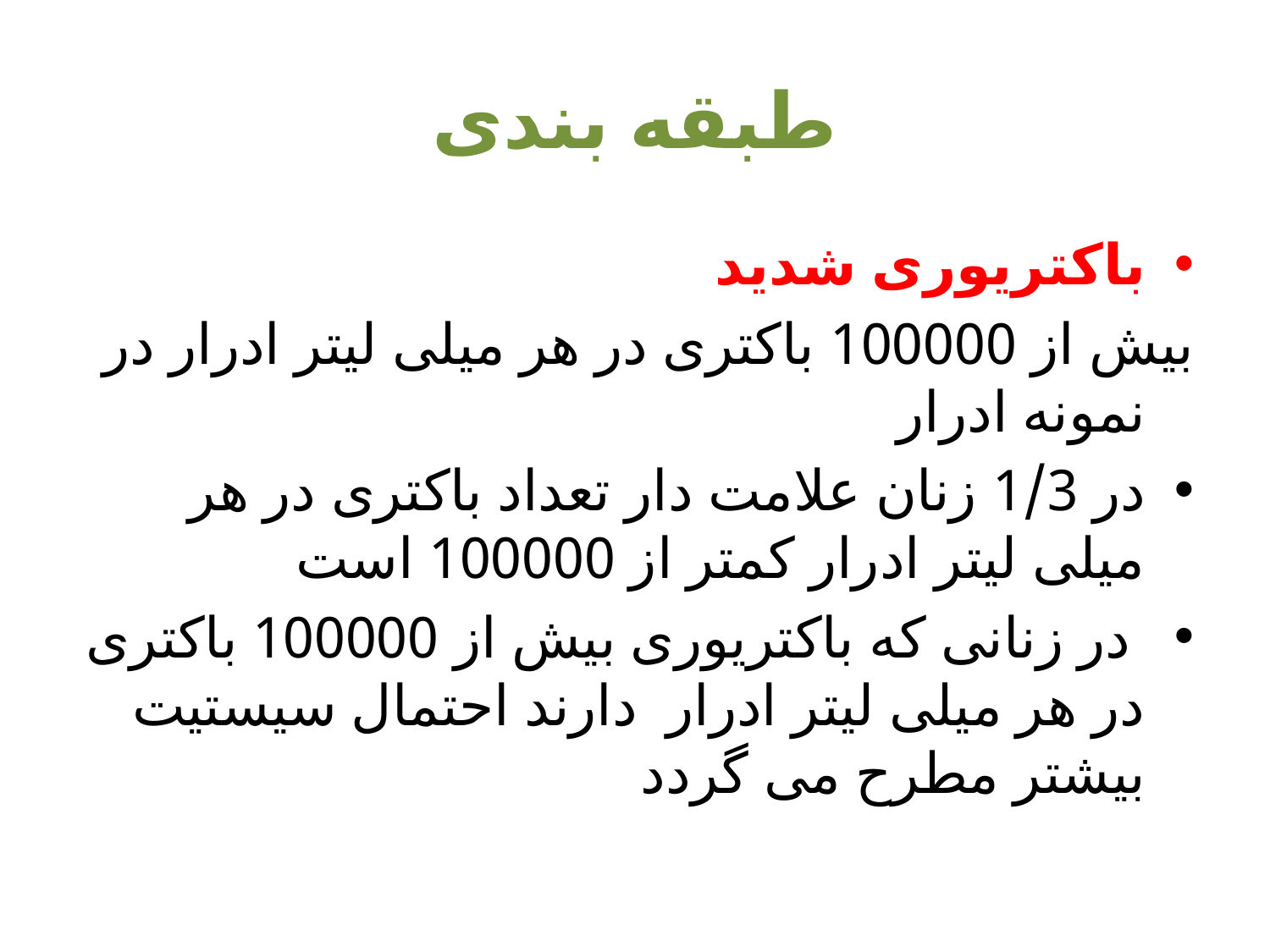

# طبقه بندی
باکتریوری شدید
بیش از 100000 باکتری در هر میلی لیتر ادرار در نمونه ادرار
در 1/3 زنان علامت دار تعداد باکتری در هر میلی لیتر ادرار کمتر از 100000 است
 در زنانی که باکتریوری بیش از 100000 باکتری در هر میلی لیتر ادرار  دارند احتمال سیستیت بیشتر مطرح می گردد